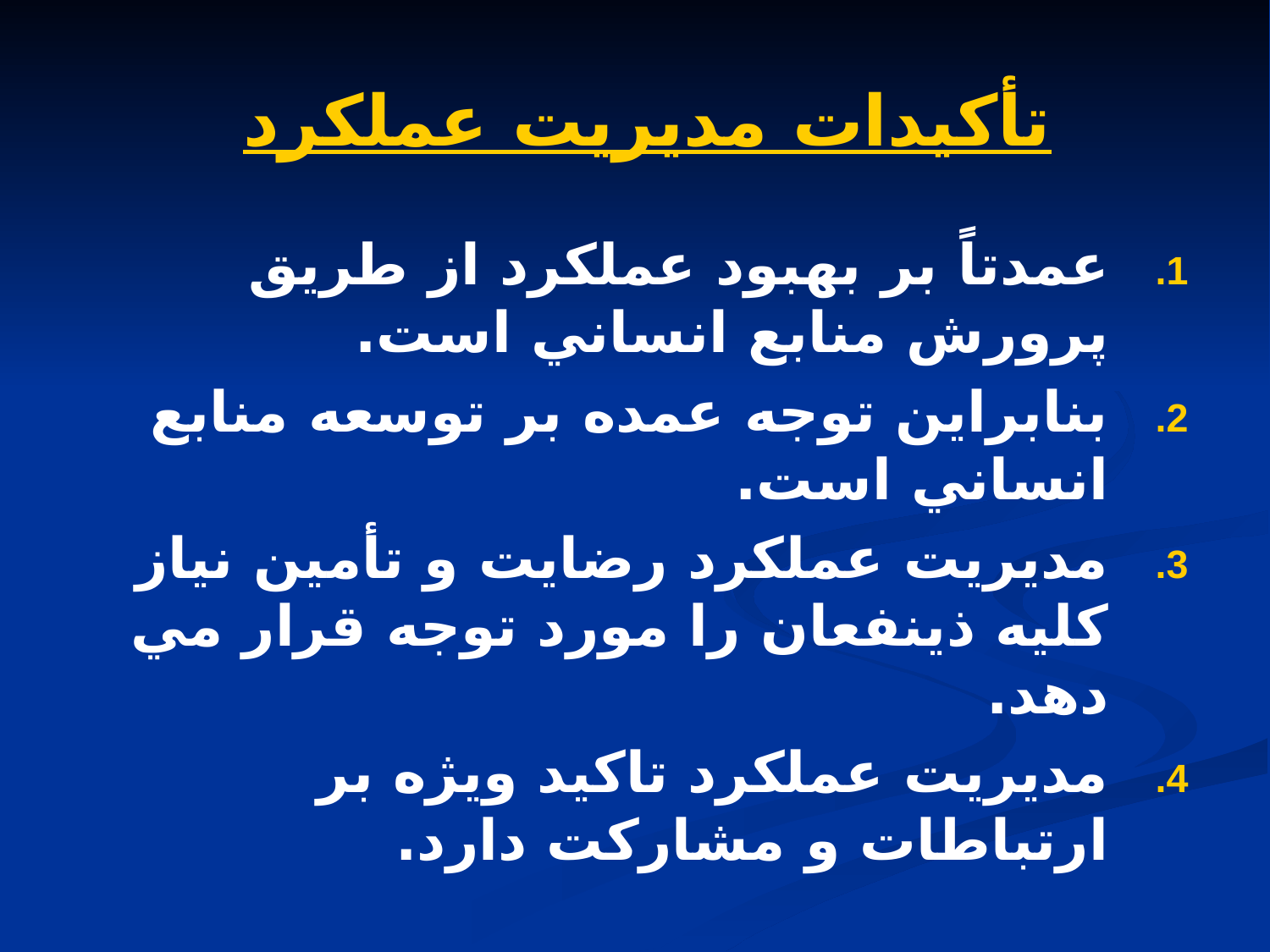

# تأكيدات مديريت عملكرد
عمدتاً بر بهبود عملكرد از طريق پرورش منابع انساني است.
بنابراين توجه عمده بر توسعه منابع انساني است.
مديريت عملكرد رضايت و تأمين نياز كليه ذينفعان را مورد توجه قرار مي دهد.
مديريت عملكرد تاكيد ويژه بر ارتباطات و مشاركت دارد.